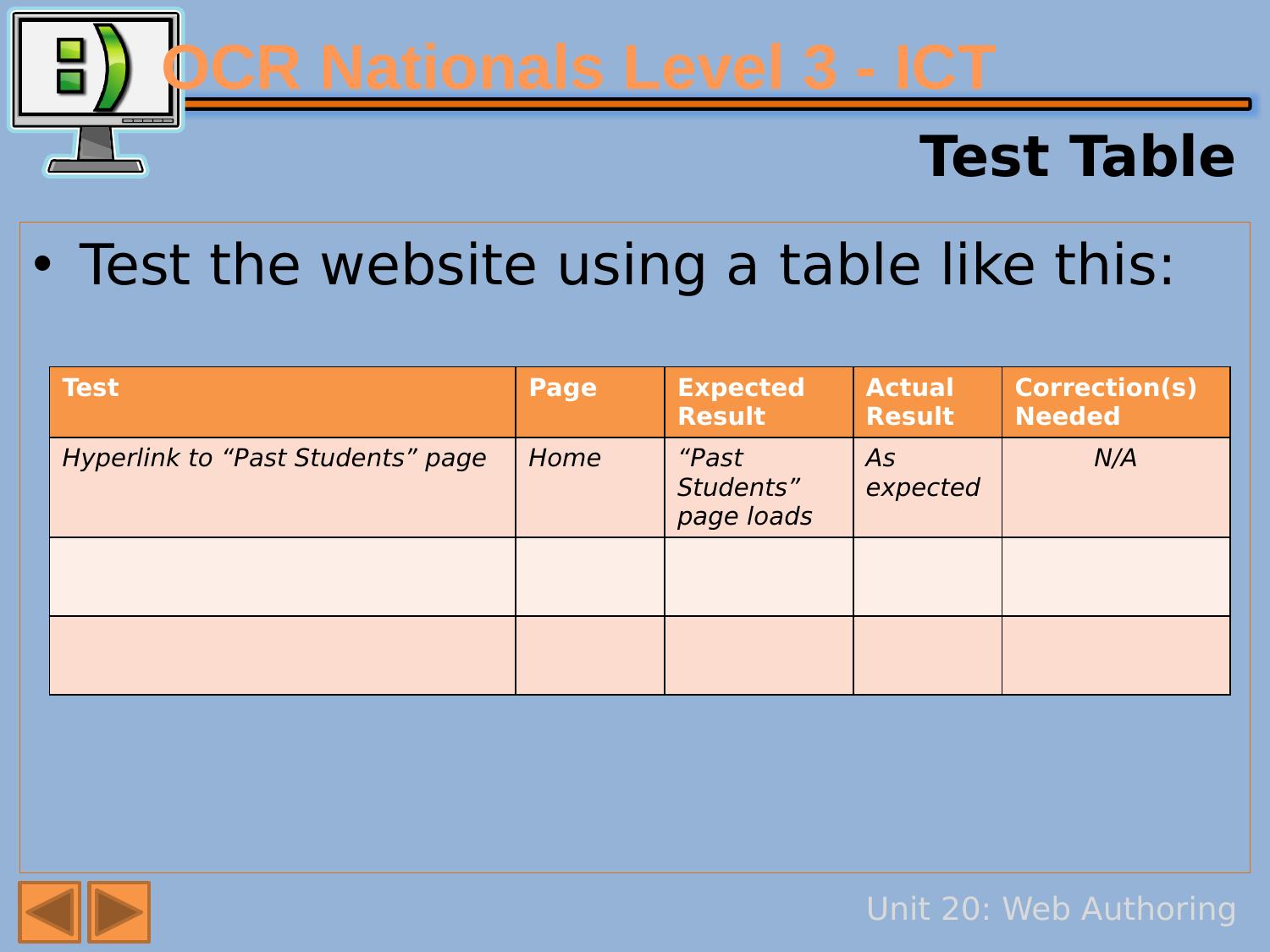

# Test Table
Test the website using a table like this:

| Test | Page | Expected Result | Actual Result | Correction(s) Needed |
| --- | --- | --- | --- | --- |
| Hyperlink to “Past Students” page | Home | “Past Students” page loads | As expected | N/A |
|  |  |  |  |  |
|  |  |  |  |  |